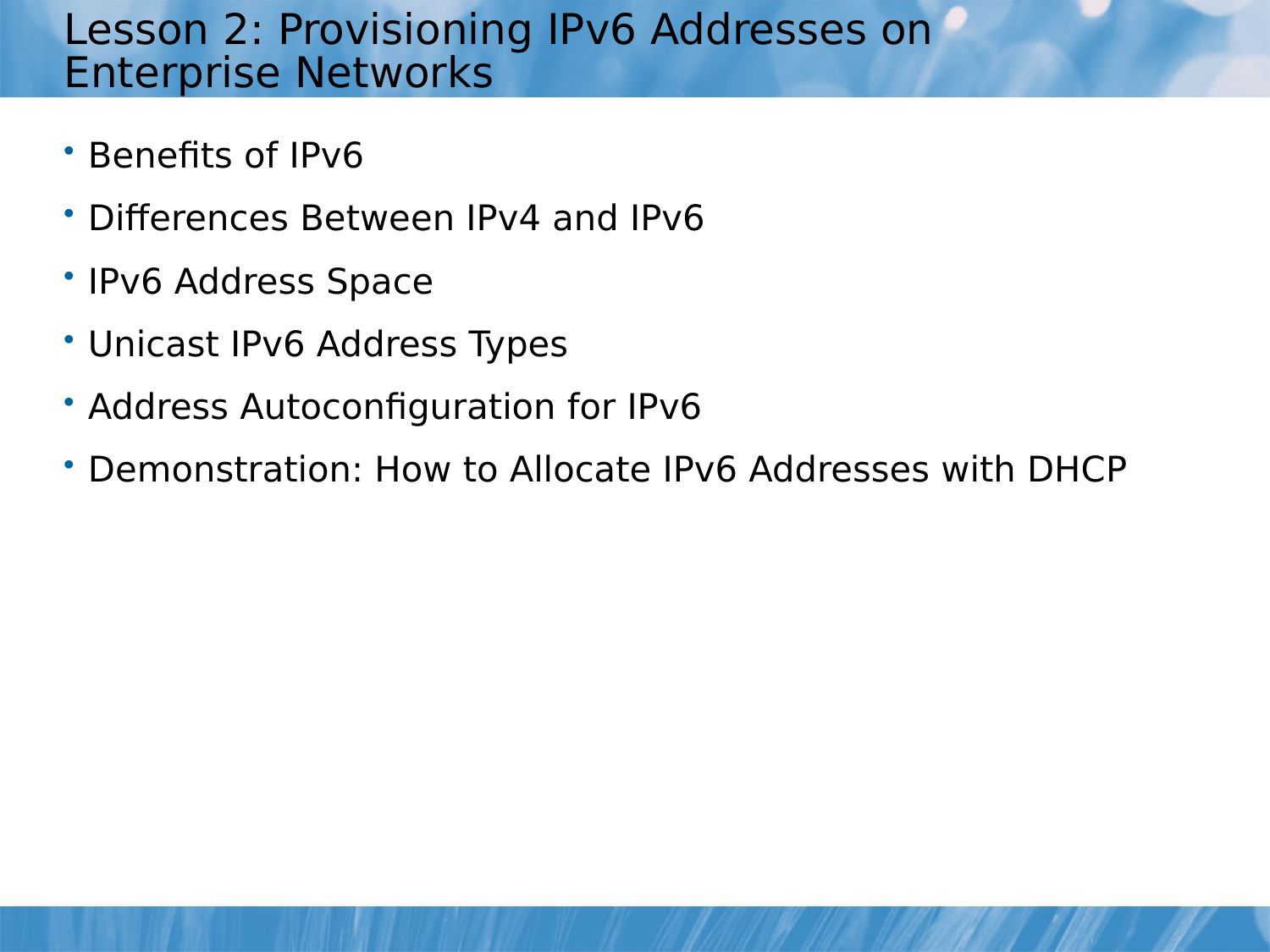

# Lesson 2: Provisioning IPv6 Addresses on Enterprise Networks
Benefits of IPv6
Differences Between IPv4 and IPv6
IPv6 Address Space
Unicast IPv6 Address Types
Address Autoconfiguration for IPv6
Demonstration: How to Allocate IPv6 Addresses with DHCP